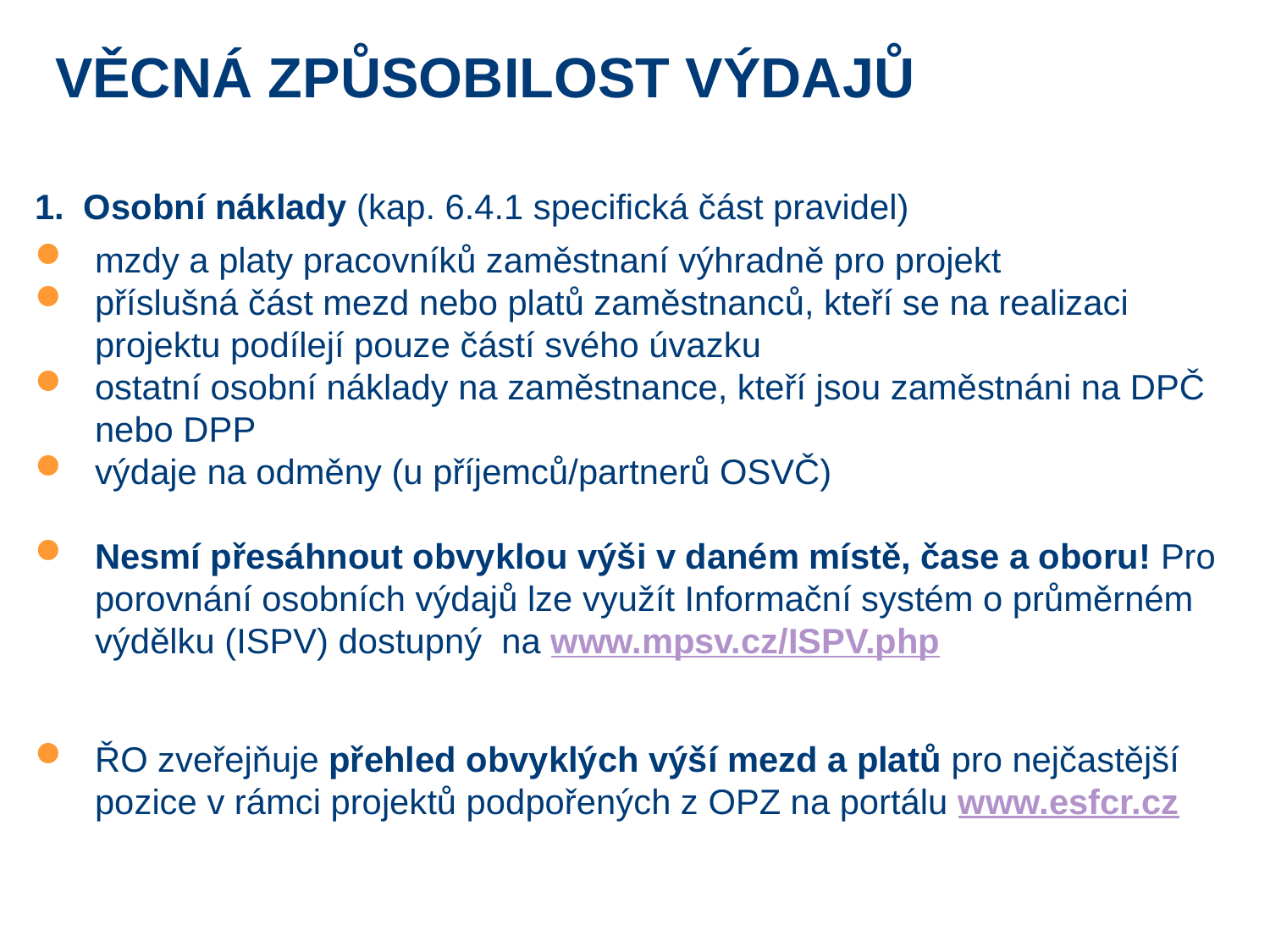

# Věcná způsobilost výdajů
1.  Osobní náklady (kap. 6.4.1 specifická část pravidel)
mzdy a platy pracovníků zaměstnaní výhradně pro projekt
příslušná část mezd nebo platů zaměstnanců, kteří se na realizaci projektu podílejí pouze částí svého úvazku
ostatní osobní náklady na zaměstnance, kteří jsou zaměstnáni na DPČ nebo DPP
výdaje na odměny (u příjemců/partnerů OSVČ)

Nesmí přesáhnout obvyklou výši v daném místě, čase a oboru! Pro porovnání osobních výdajů lze využít Informační systém o průměrném výdělku (ISPV) dostupný  na www.mpsv.cz/ISPV.php

ŘO zveřejňuje přehled obvyklých výší mezd a platů pro nejčastější pozice v rámci projektů podpořených z OPZ na portálu www.esfcr.cz

6